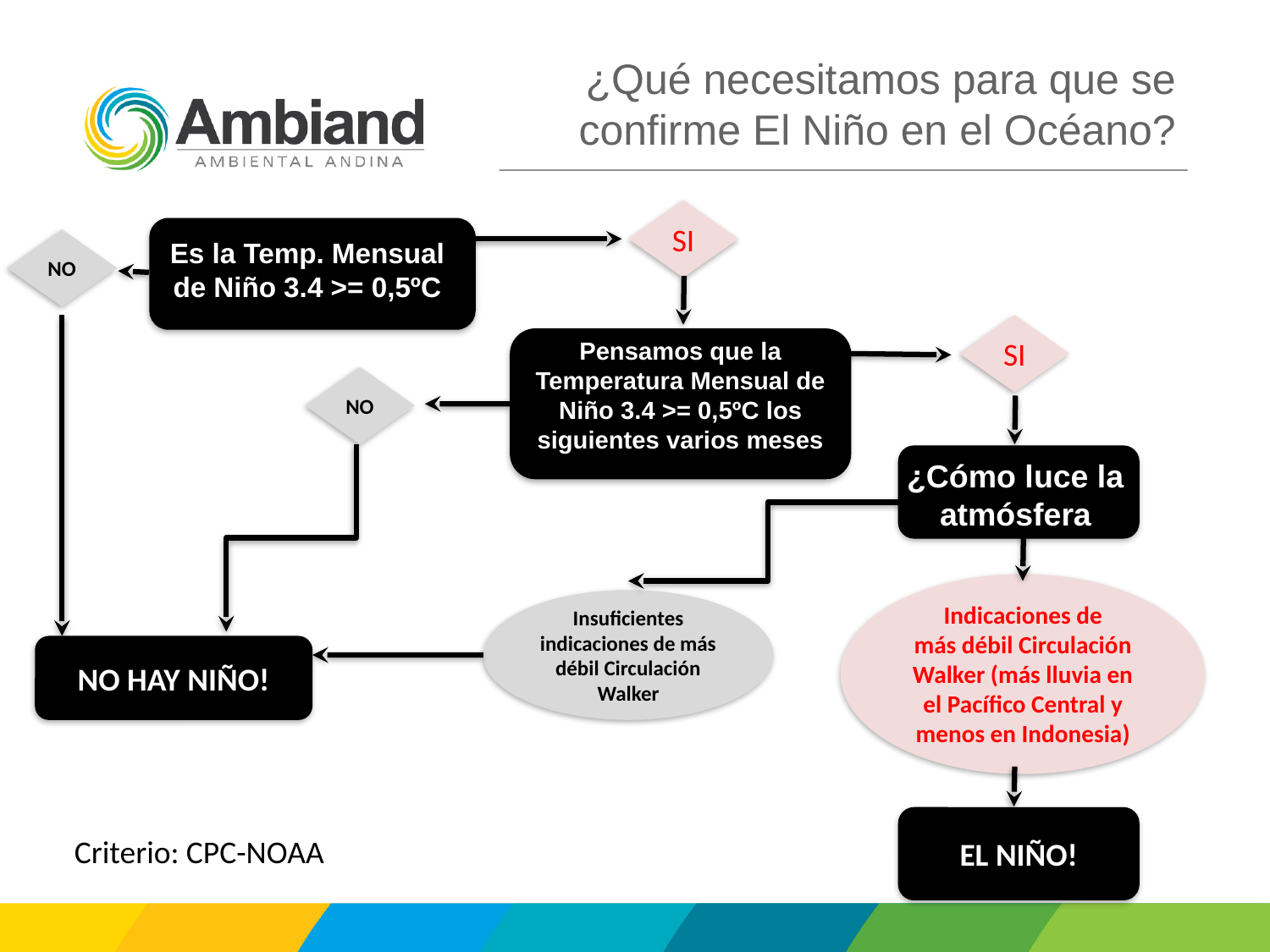

# ¿Qué necesitamos para que se confirme El Niño en el Océano?
SI

NO
Es la Temp. Mensual de Niño 3.4 >= 0,5ºC
SI

Pensamos que la Temperatura Mensual de Niño 3.4 >= 0,5ºC los siguientes varios meses
NO

¿Cómo luce la atmósfera

Insuficientes indicaciones de más débil Circulación Walker
Indicaciones de
más débil Circulación Walker (más lluvia en el Pacífico Central y menos en Indonesia)
NO HAY NIÑO!
EL NIÑO!
Criterio: CPC-NOAA